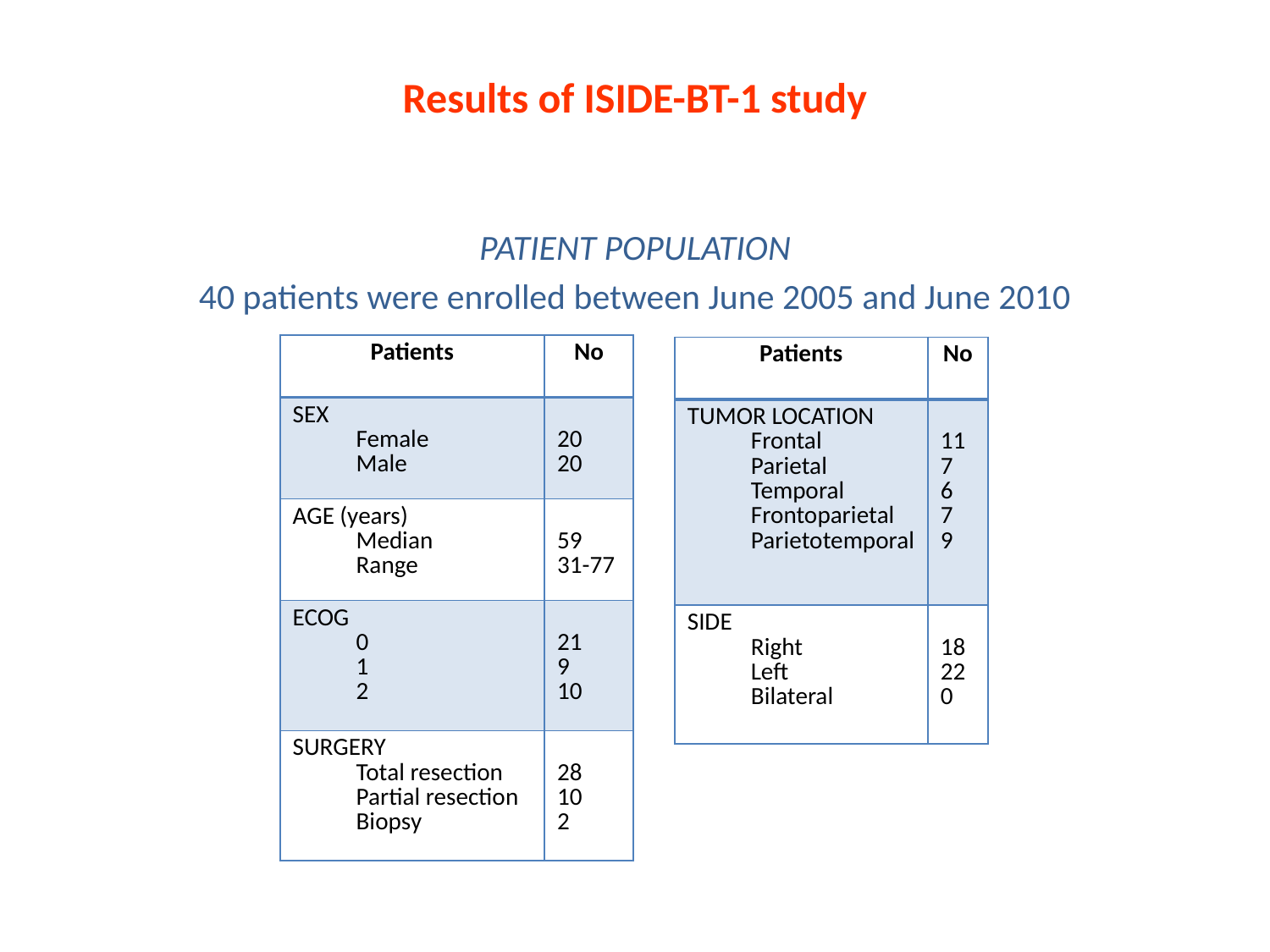

# Results of ISIDE-BT-1 study
PATIENT POPULATION
40 patients were enrolled between June 2005 and June 2010

| Patients | No |
| --- | --- |
| SEX Female Male | 20 20 |
| AGE (years) Median Range | 59 31-77 |
| ECOG 0 1 2 | 21 9 10 |
| SURGERY Total resection Partial resection Biopsy | 28 10 2 |
| Patients | No |
| --- | --- |
| TUMOR LOCATION Frontal Parietal Temporal Frontoparietal Parietotemporal | 11 7 6 7 9 |
| SIDE Right Left Bilateral | 18 22 0 |